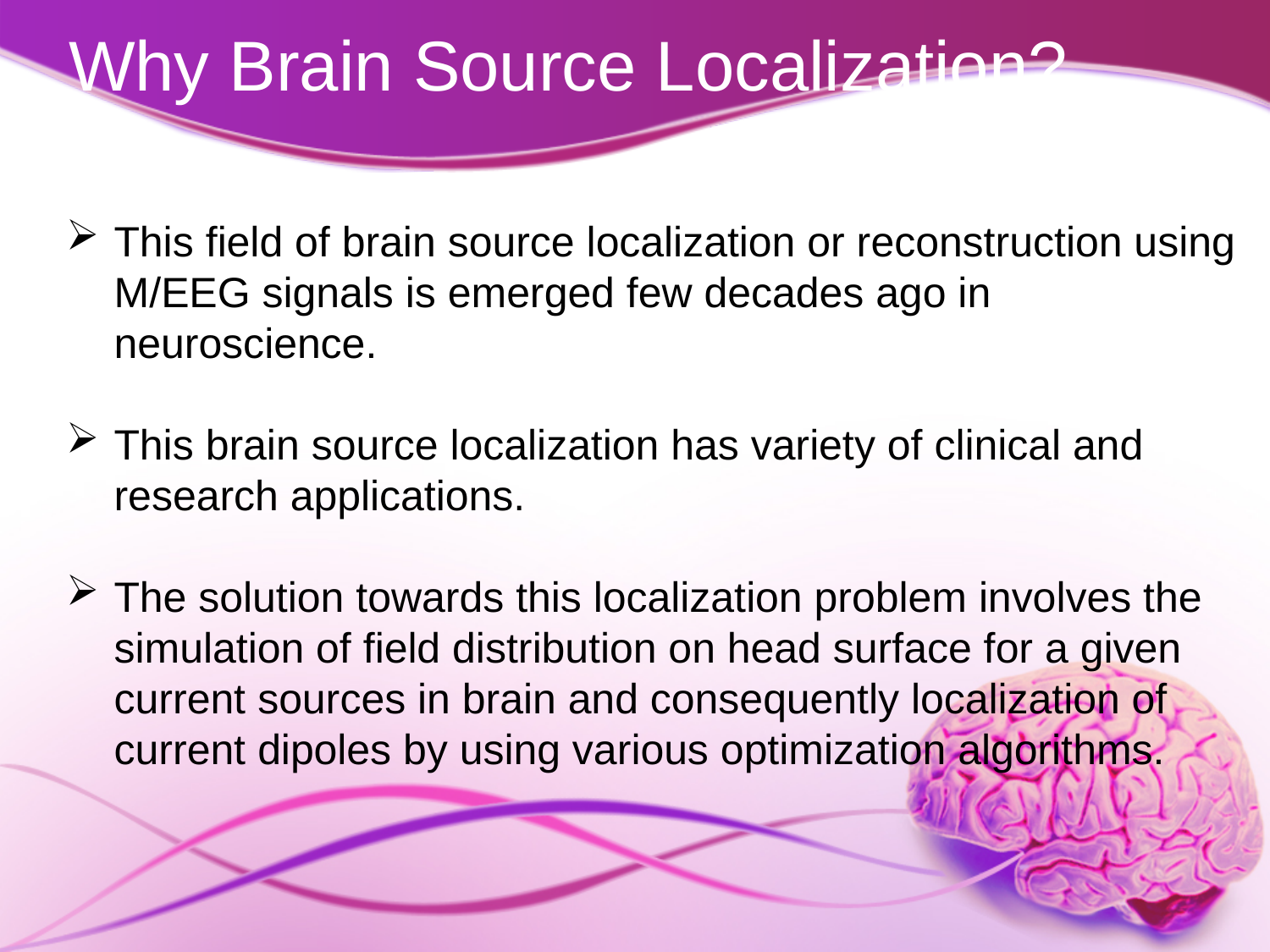

# Why Brain Source Localization?

This field of brain source localization or reconstruction using M/EEG signals is emerged few decades ago in neuroscience.

This brain source localization has variety of clinical and research applications.

The solution towards this localization problem involves the simulation of field distribution on head surface for a given current sources in brain and consequently localization of current dipoles by using various optimization algorithms.